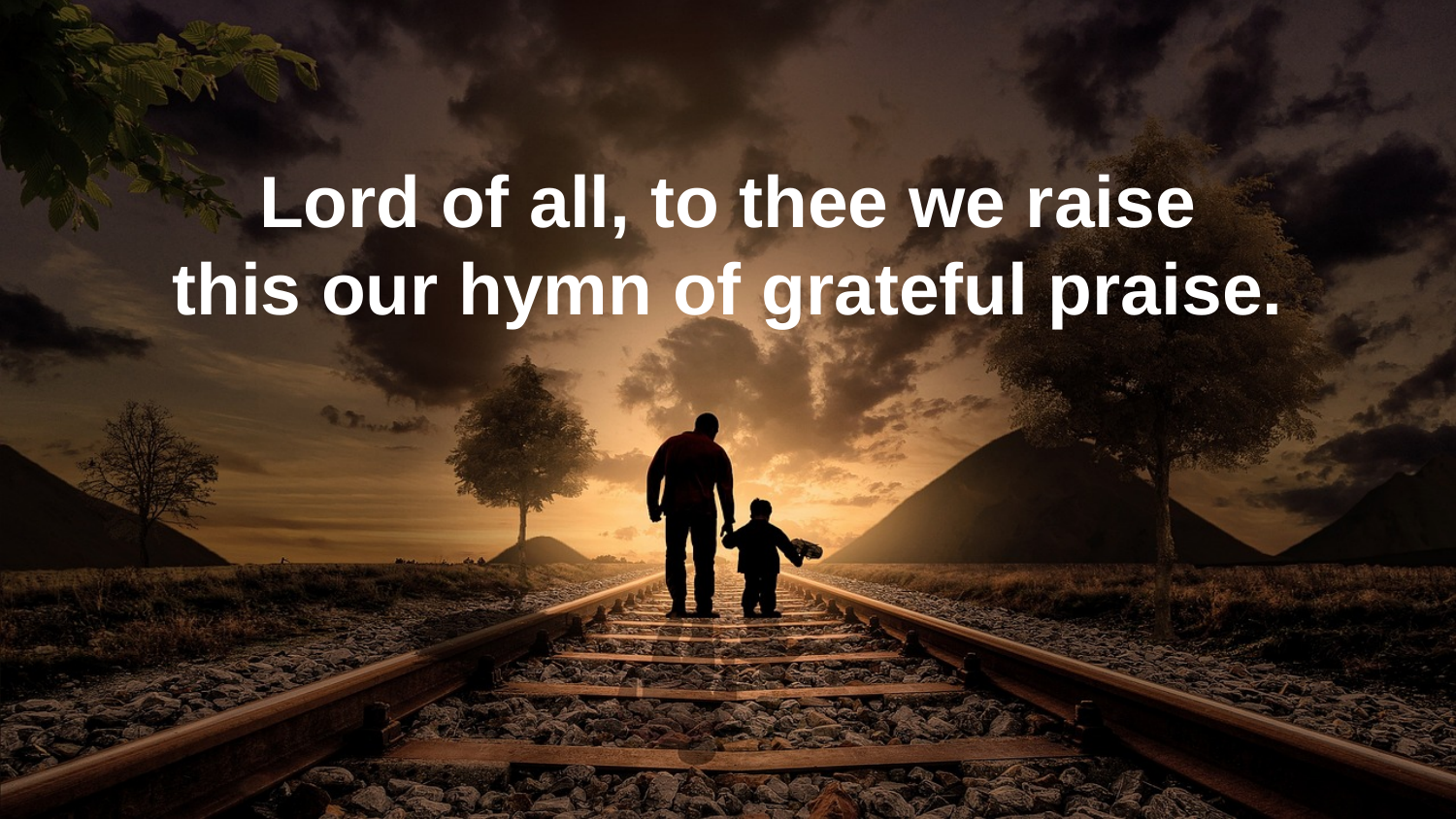

Lord of all, to thee we raise
this our hymn of grateful praise.